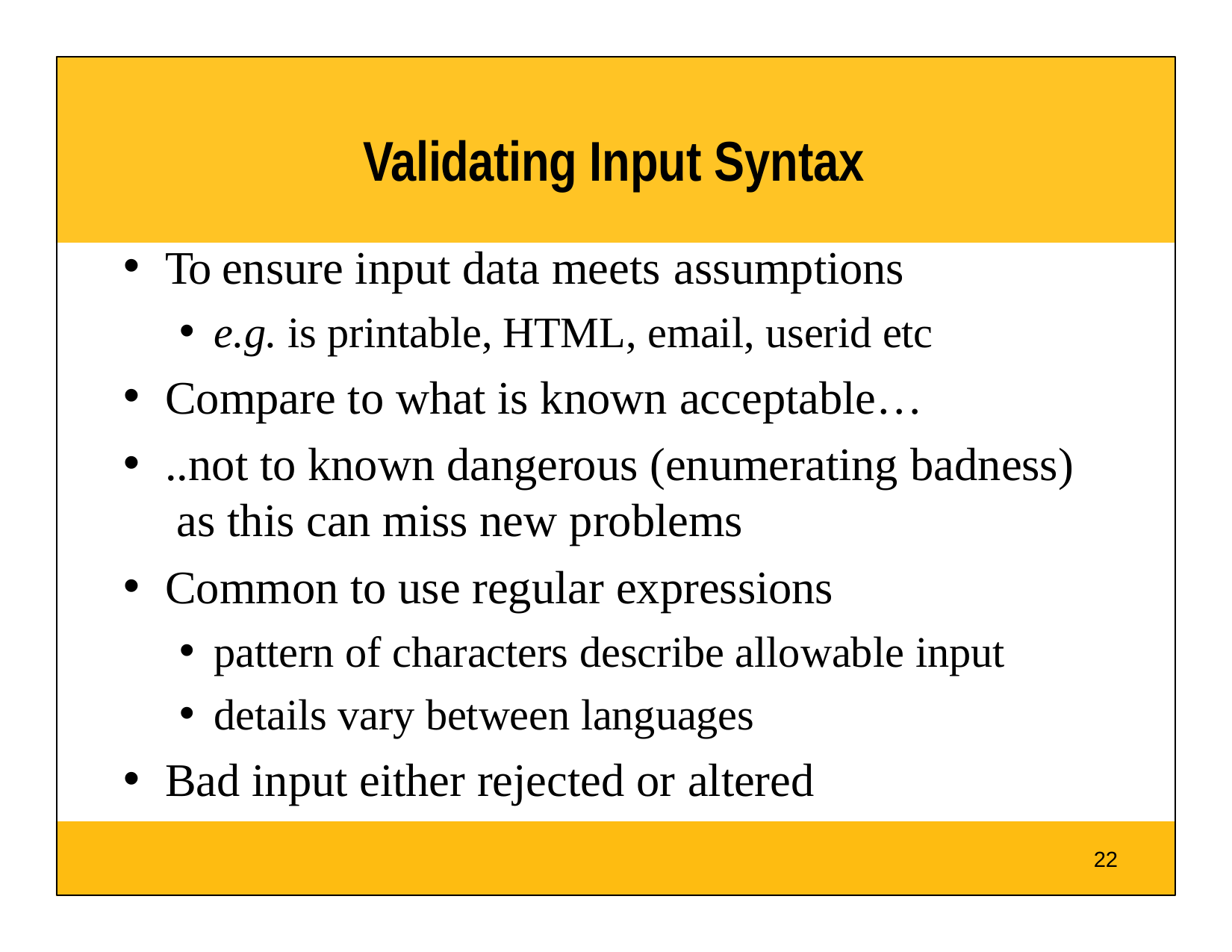

# Validating Input Syntax
To ensure input data meets assumptions
e.g. is printable, HTML, email, userid etc
Compare to what is known acceptable…
..not to known dangerous (enumerating badness)  as this can miss new problems
Common to use regular expressions
pattern of characters describe allowable input
details vary between languages
Bad input either rejected or altered
22